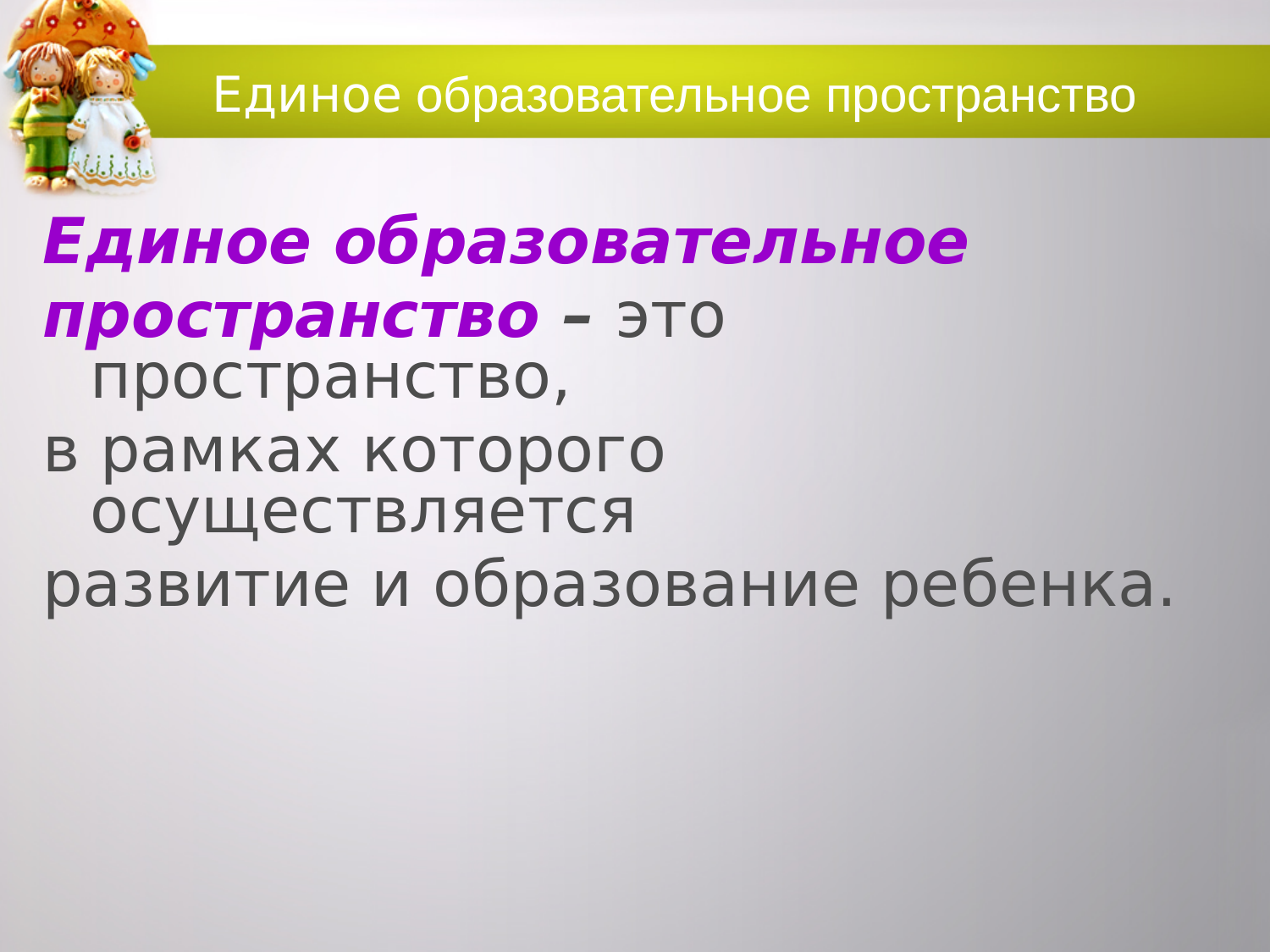

# Единое образовательное пространство
Единое образовательное
пространство – это пространство,
в рамках которого осуществляется
развитие и образование ребенка.